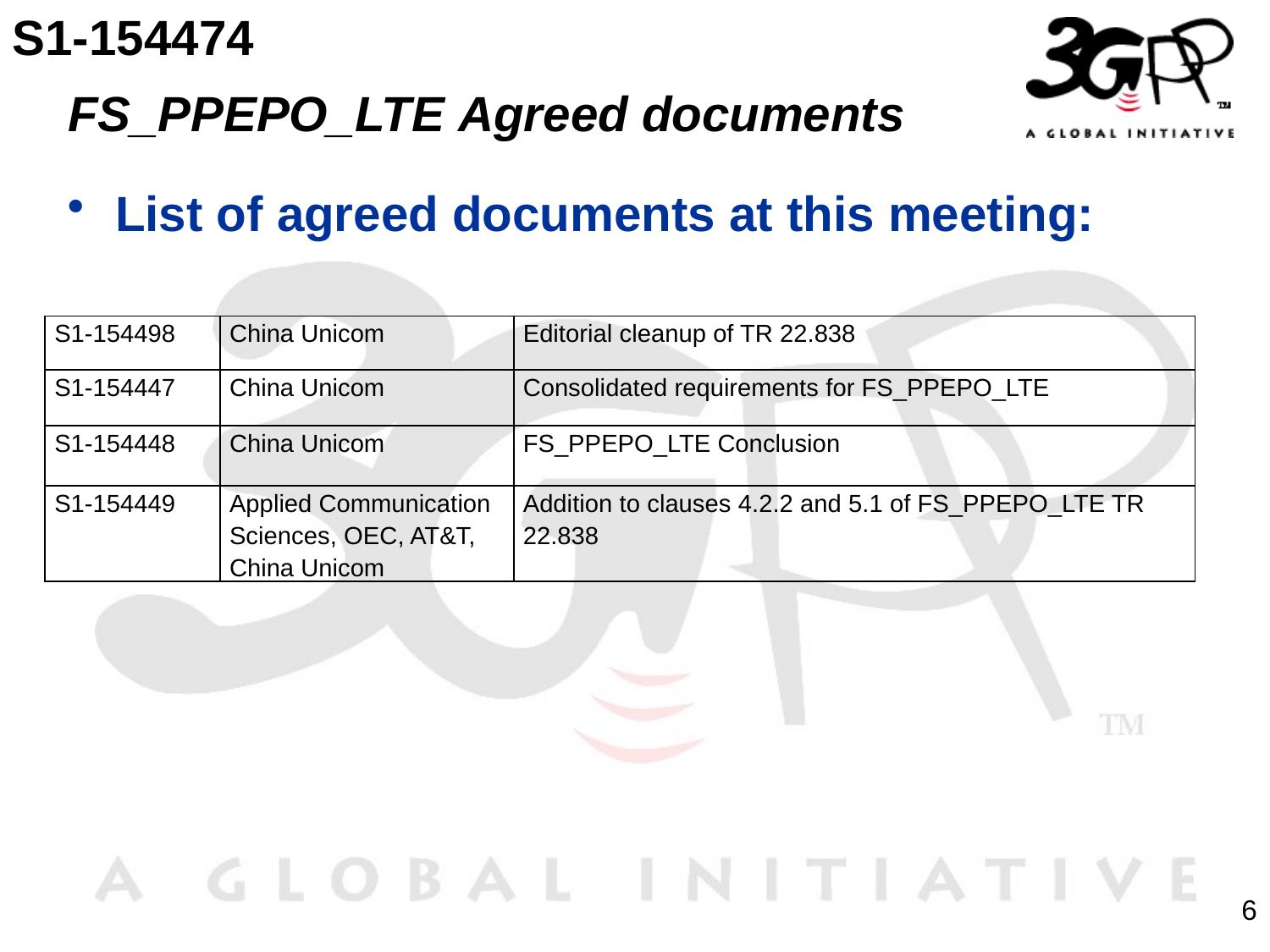

S1-154474
# FS_PPEPO_LTE Agreed documents
List of agreed documents at this meeting:

| S1-154498 | China Unicom | Editorial cleanup of TR 22.838 |
| --- | --- | --- |
| S1-154447 | China Unicom | Consolidated requirements for FS\_PPEPO\_LTE |
| S1-154448 | China Unicom | FS\_PPEPO\_LTE Conclusion |
| S1-154449 | Applied Communication Sciences, OEC, AT&T, China Unicom | Addition to clauses 4.2.2 and 5.1 of FS\_PPEPO\_LTE TR 22.838 |
6